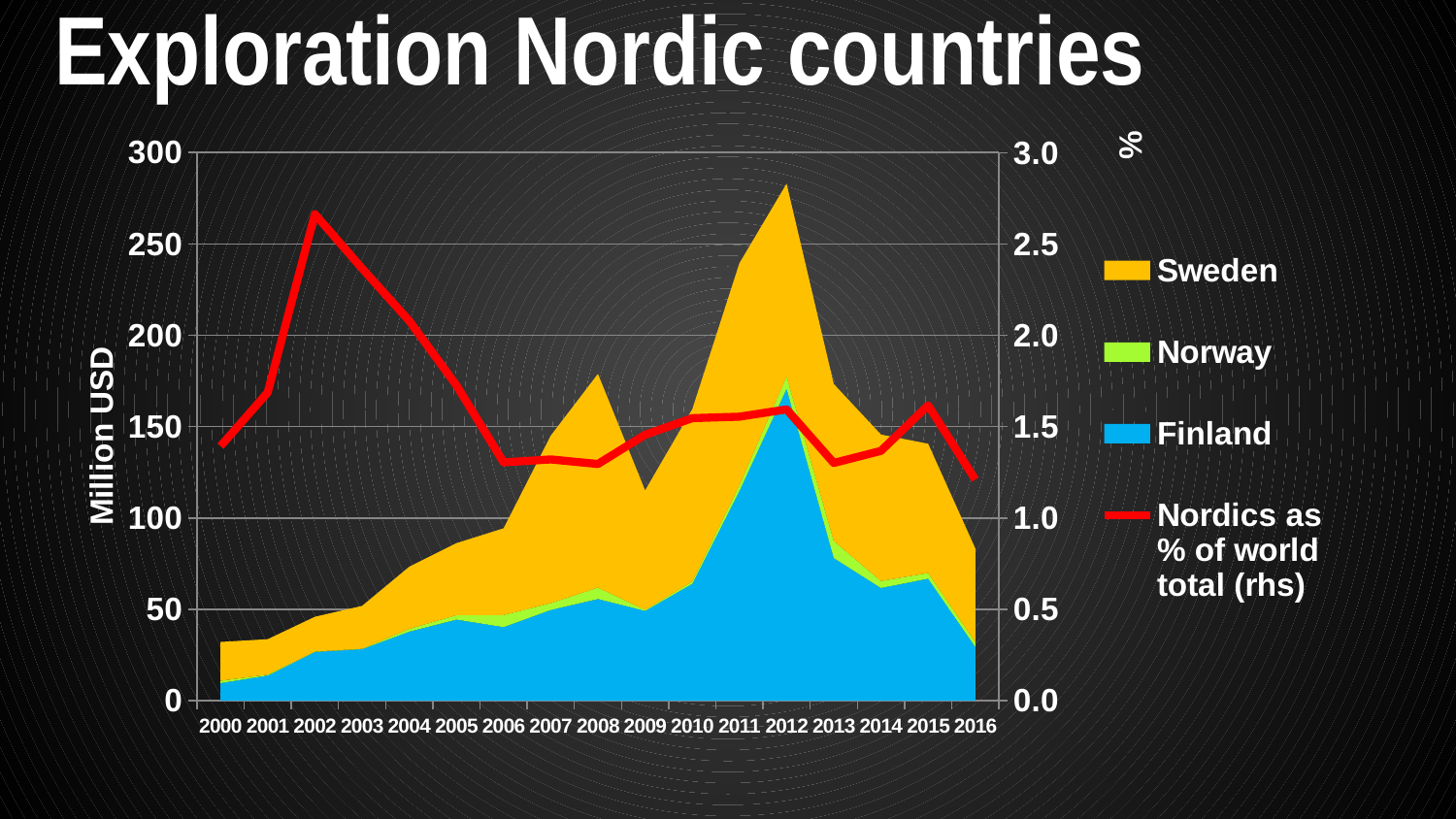

Exploration Nordic countries

### Chart

| Category | Finland | Norway | Sweden | Nordics as % of world total (rhs) |
|---|---|---|---|---|
| 2000 | 9.6 | 1.2999999999999998 | 21.26082121284808 | 1.3935705525976296 |
| 2001 | 13.8 | 0.5 | 19.36858415649816 | 1.687225465121432 |
| 2002 | 26.7 | 0.2 | 19.024505619941795 | 2.6632165170460356 |
| 2003 | 28.200000000000003 | 0.2 | 23.487526887037358 | 2.36626809955479 |
| 2004 | 37.8 | 1.5000000000000002 | 34.01545662348971 | 2.079222274566513 |
| 2005 | 44.400000000000006 | 2.4 | 39.45168839852892 | 1.7266913917066167 |
| 2006 | 40.3 | 6.6000000000000005 | 47.44733345985956 | 1.3045634526604943 |
| 2007 | 49.7 | 3.7 | 91.70648009821468 | 1.3208549227021682 |
| 2008 | 55.7 | 6.199999999999999 | 117.00705081449064 | 1.2953484474133183 |
| 2009 | 49.199999999999996 | 0.5 | 65.39623579266778 | 1.4558086996289854 |
| 2010 | 64.0 | 1.2000000000000002 | 94.38021346583575 | 1.5467845328134966 |
| 2011 | 114.8 | 3.1 | 121.59645369329988 | 1.554878975344252 |
| 2012 | 170.8 | 6.7 | 105.52882486642855 | 1.5947981341433952 |
| 2013 | 78.1 | 9.3 | 85.96868283696654 | 1.3010880594748657 |
| 2014 | 61.7 | 3.8 | 80.2018169357073 | 1.3677582649842046 |
| 2015 | 66.80000000000001 | 3.1000000000000005 | 70.77652637818612 | 1.616618512947587 |
| 2016 | 29.5 | 2.5 | 51.39406398560967 | 1.2103637733760475 |